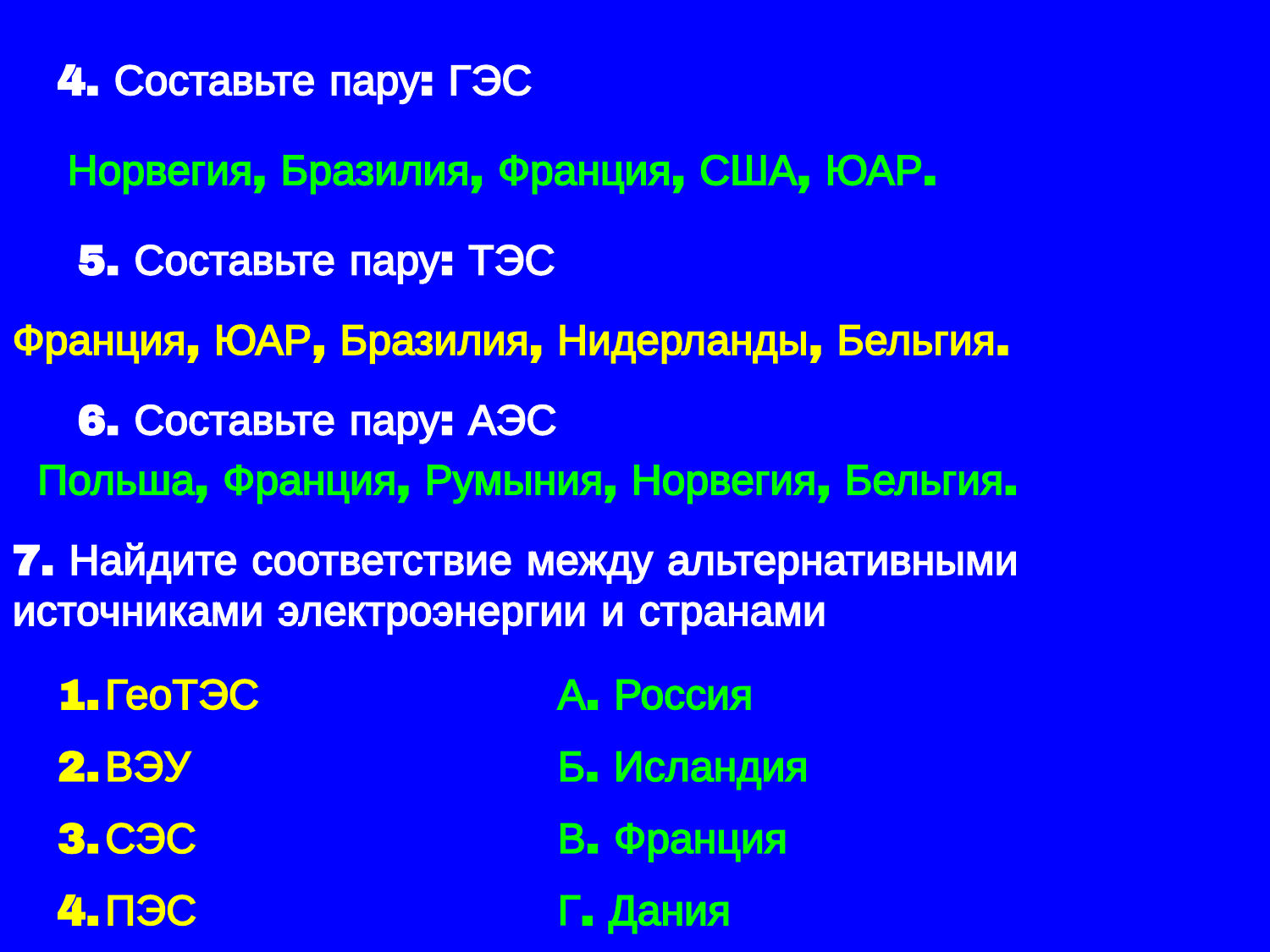

4. Составьте пару: ГЭС
Норвегия, Бразилия, Франция, США, ЮАР.
5. Составьте пару: ТЭС
Франция, ЮАР, Бразилия, Нидерланды, Бельгия.
6. Составьте пару: АЭС
Польша, Франция, Румыния, Норвегия, Бельгия.
7. Найдите соответствие между альтернативными источниками электроэнергии и странами
ГеоТЭС
ВЭУ
СЭС
ПЭС
А. Россия
Б. Исландия
В. Франция
Г. Дания